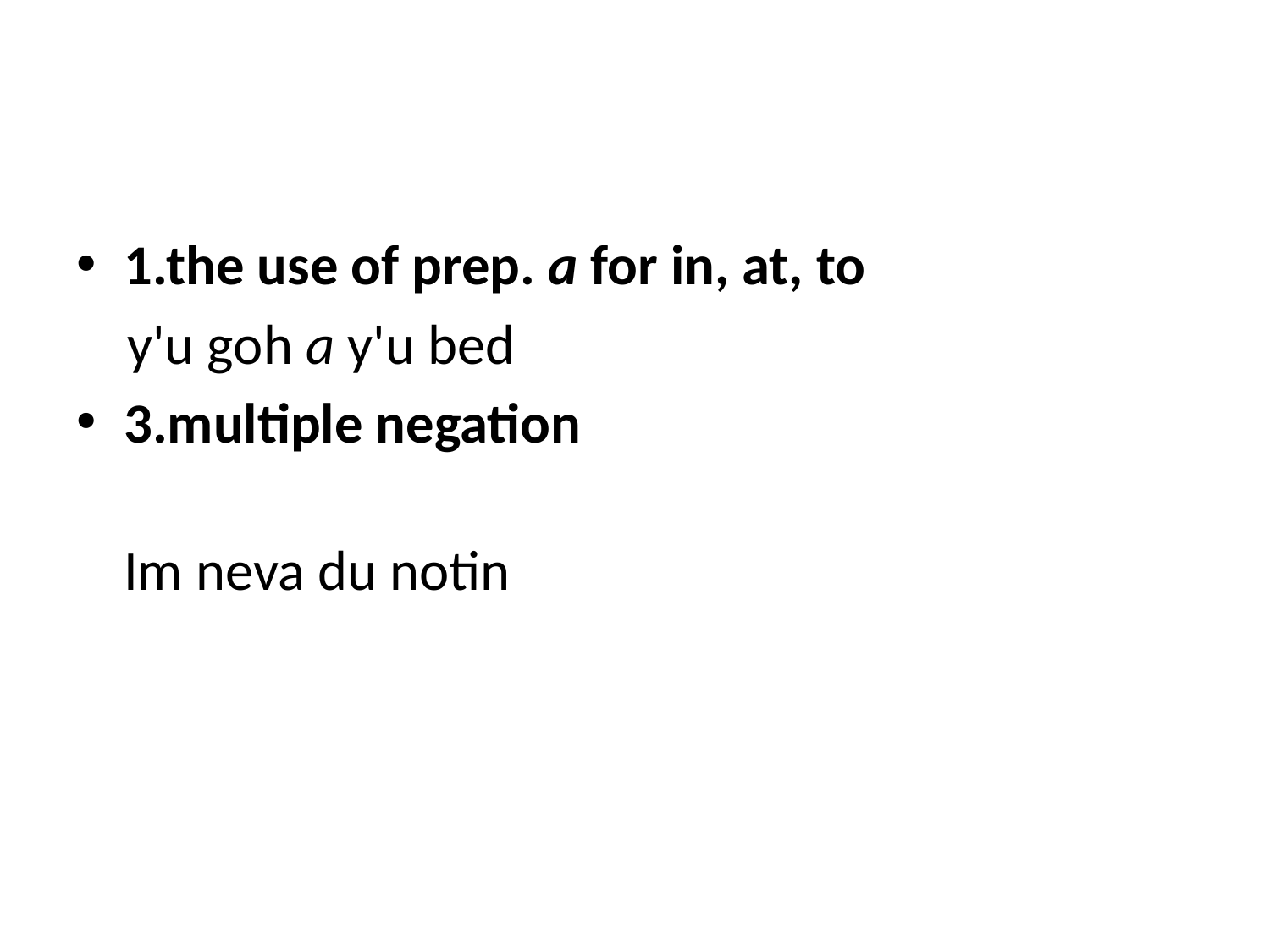

#
1.the use of prep. a for in, at, to
    y'u goh a y'u bed
3.multiple negation
 
Im neva du notin